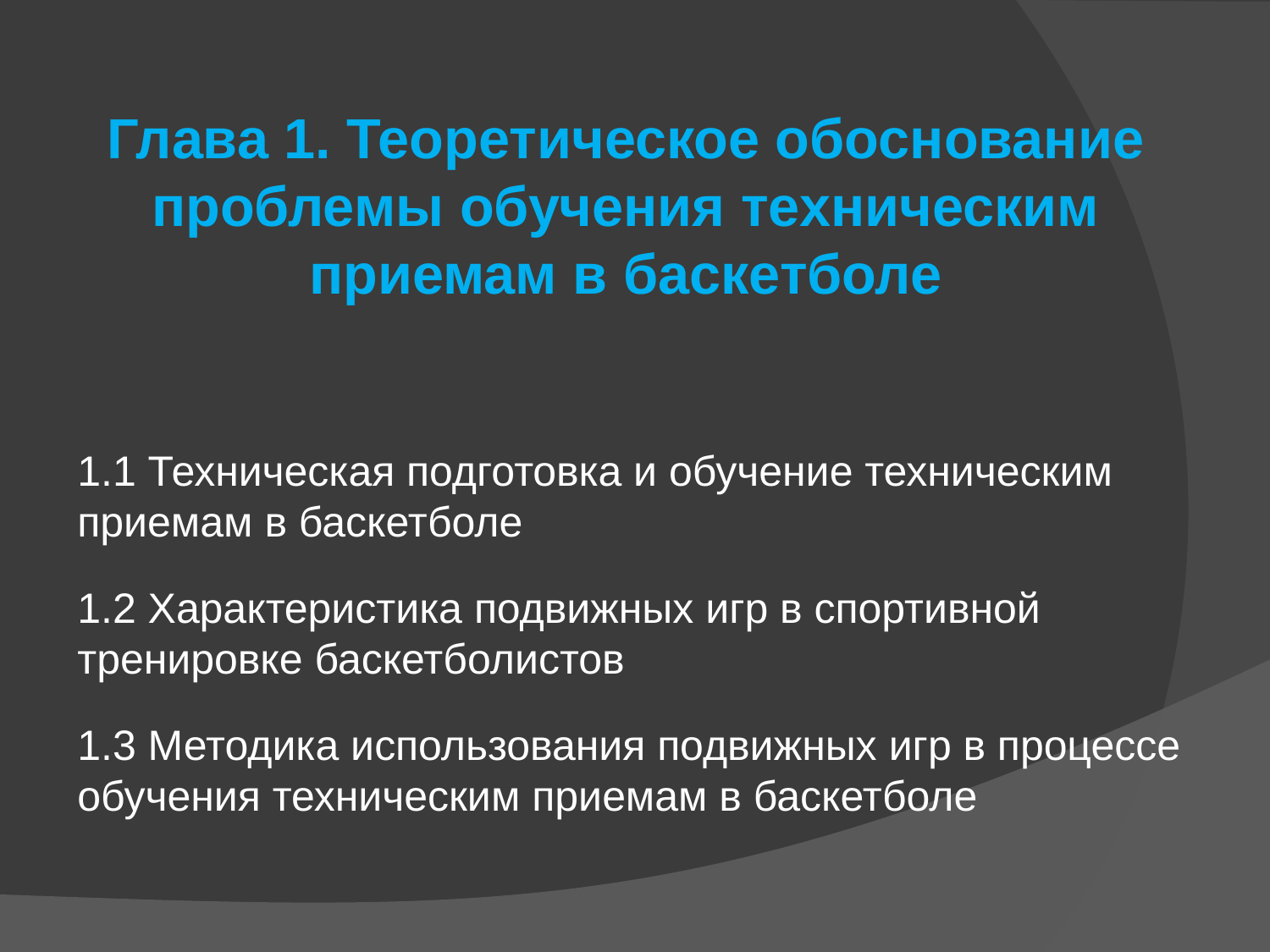

# Глава 1. Теоретическое обоснование проблемы обучения техническим приемам в баскетболе
1.1 Техническая подготовка и обучение техническим приемам в баскетболе
1.2 Характеристика подвижных игр в спортивной тренировке баскетболистов
1.3 Методика использования подвижных игр в процессе обучения техническим приемам в баскетболе